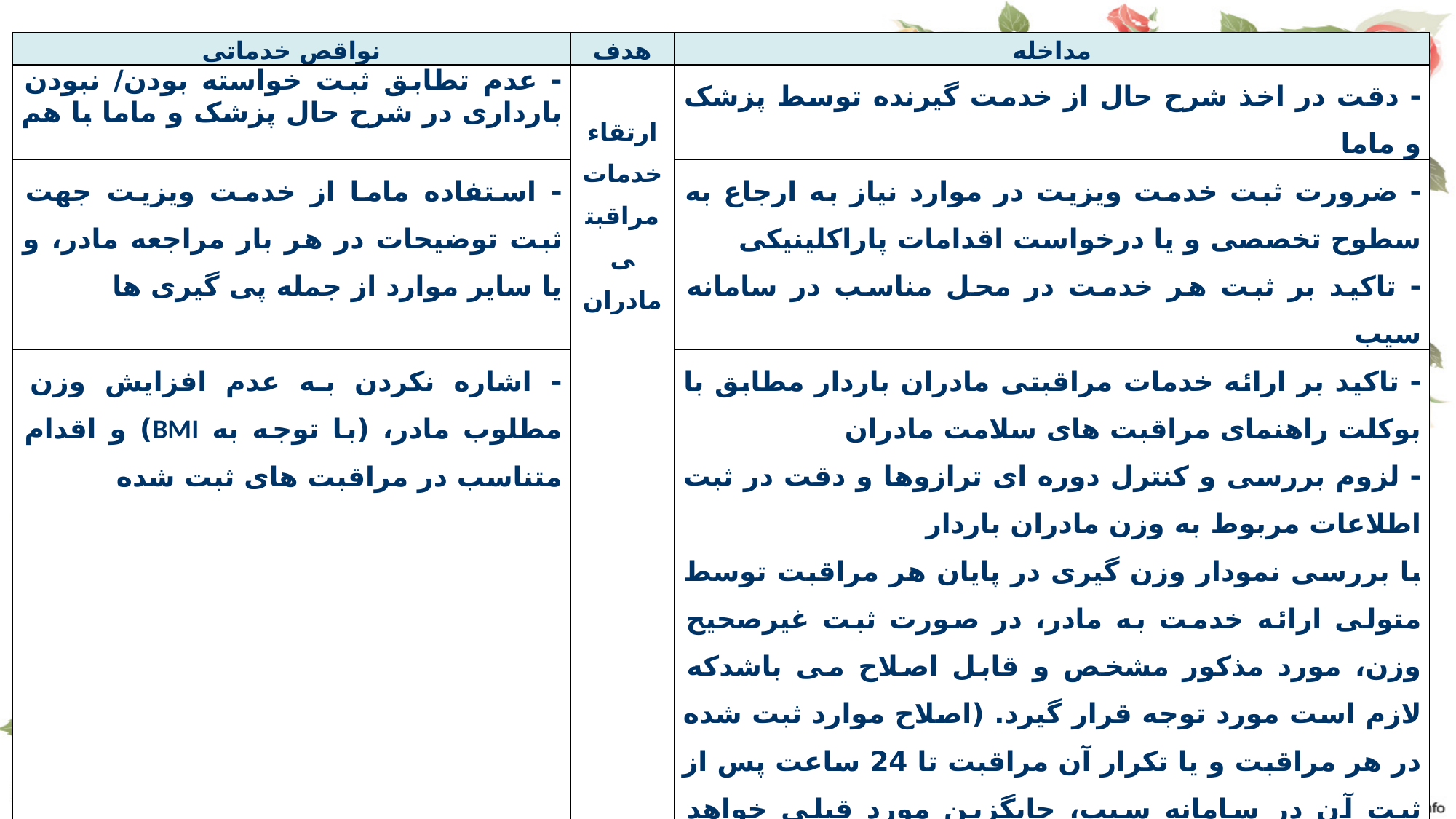

| نواقص خدماتی | هدف | مداخله |
| --- | --- | --- |
| - عدم تطابق ثبت خواسته بودن/ نبودن بارداری در شرح حال پزشک و ماما با هم | ارتقاء خدمات مراقبتی مادران | - دقت در اخذ شرح حال از خدمت گیرنده توسط پزشک و ماما |
| - استفاده ماما از خدمت ویزیت جهت ثبت توضیحات در هر بار مراجعه مادر، و یا سایر موارد از جمله پی گیری ها |  | - ضرورت ثبت خدمت ویزیت در موارد نیاز به ارجاع به سطوح تخصصی و یا درخواست اقدامات پاراکلینیکی - تاکید بر ثبت هر خدمت در محل مناسب در سامانه سیب |
| - اشاره نکردن به عدم افزایش وزن مطلوب مادر، (با توجه به BMI) و اقدام متناسب در مراقبت های ثبت شده |  | - تاکید بر ارائه خدمات مراقبتی مادران باردار مطابق با بوکلت راهنمای مراقبت های سلامت مادران - لزوم بررسی و کنترل دوره ای ترازوها و دقت در ثبت اطلاعات مربوط به وزن مادران باردار با بررسی نمودار وزن گیری در پایان هر مراقبت توسط متولی ارائه خدمت به مادر، در صورت ثبت غیرصحیح وزن، مورد مذکور مشخص و قابل اصلاح می باشدکه لازم است مورد توجه قرار گیرد. (اصلاح موارد ثبت شده در هر مراقبت و یا تکرار آن مراقبت تا 24 ساعت پس از ثبت آن در سامانه سیب، جایگزین مورد قبلی خواهد شد.) |
| - ثبت علایم حیاتی به شکل کاملا یکسان در همه مراقبت ها |  | - ضرورت ثبت علایم حیاتی در پرونده مادر پس از کنترل صحیح آن در هر بار مراجعه |